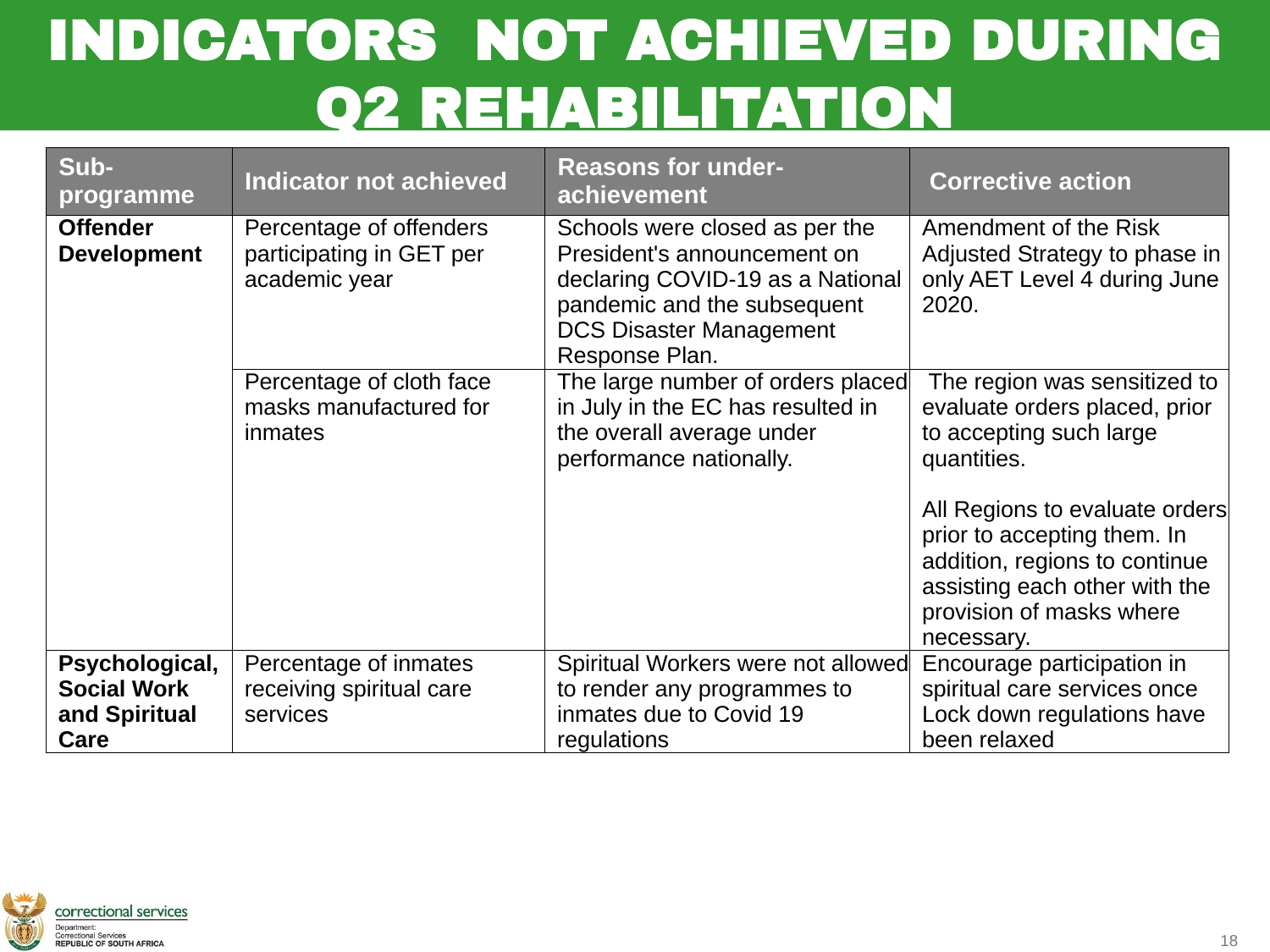

INDICATORS  NOT ACHIEVED DURING Q2 REHABILITATION
| Sub-programme | Indicator not achieved | Reasons for under-achievement | Corrective action |
| --- | --- | --- | --- |
| Offender Development | Percentage of offenders participating in GET per academic year | Schools were closed as per the President's announcement on declaring COVID-19 as a National pandemic and the subsequent DCS Disaster Management Response Plan. | Amendment of the Risk Adjusted Strategy to phase in only AET Level 4 during June 2020. |
|  | Percentage of cloth face masks manufactured for inmates | The large number of orders placed in July in the EC has resulted in the overall average under performance nationally. | The region was sensitized to evaluate orders placed, prior to accepting such large quantities. All Regions to evaluate orders prior to accepting them. In addition, regions to continue assisting each other with the provision of masks where necessary. |
| Psychological, Social Work and Spiritual Care | Percentage of inmates receiving spiritual care services | Spiritual Workers were not allowed to render any programmes to inmates due to Covid 19 regulations | Encourage participation in spiritual care services once Lock down regulations have been relaxed |